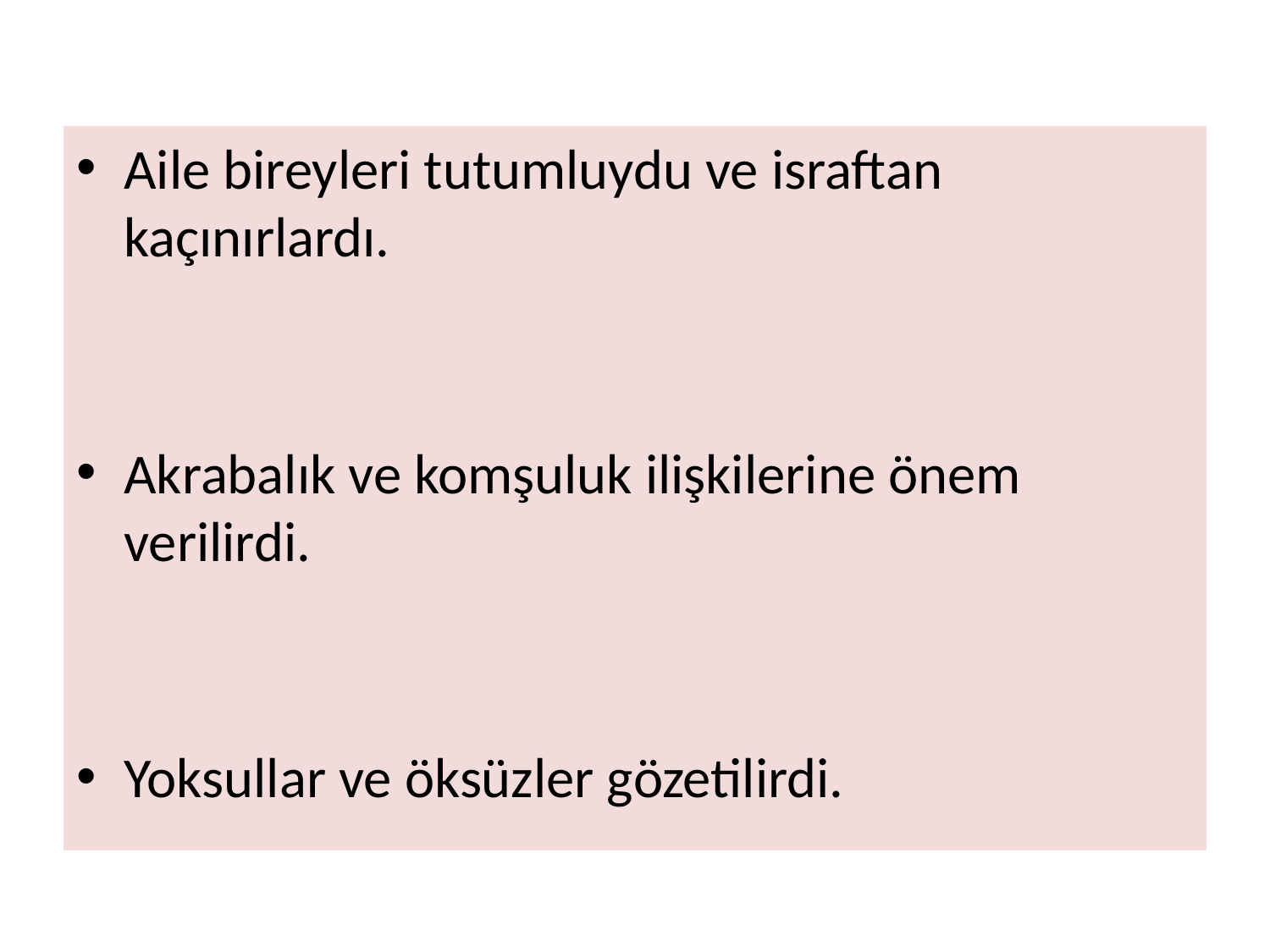

Aile bireyleri tutumluydu ve israftan kaçınırlardı.

Akrabalık ve komşuluk ilişkilerine önem verilirdi.

Yoksullar ve öksüzler gözetilirdi.